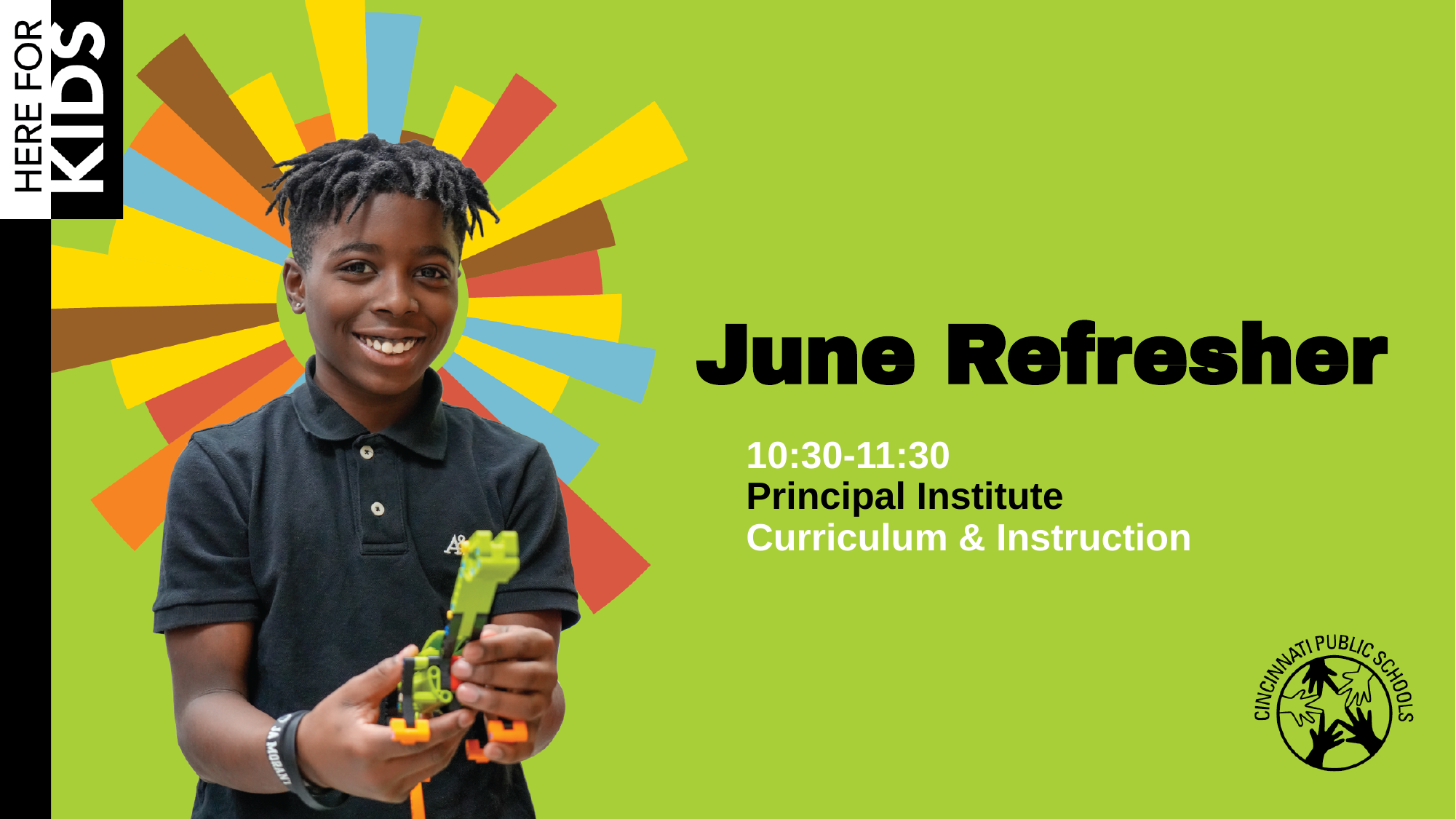

# June Refresher
10:30-11:30
Principal Institute
Curriculum & Instruction